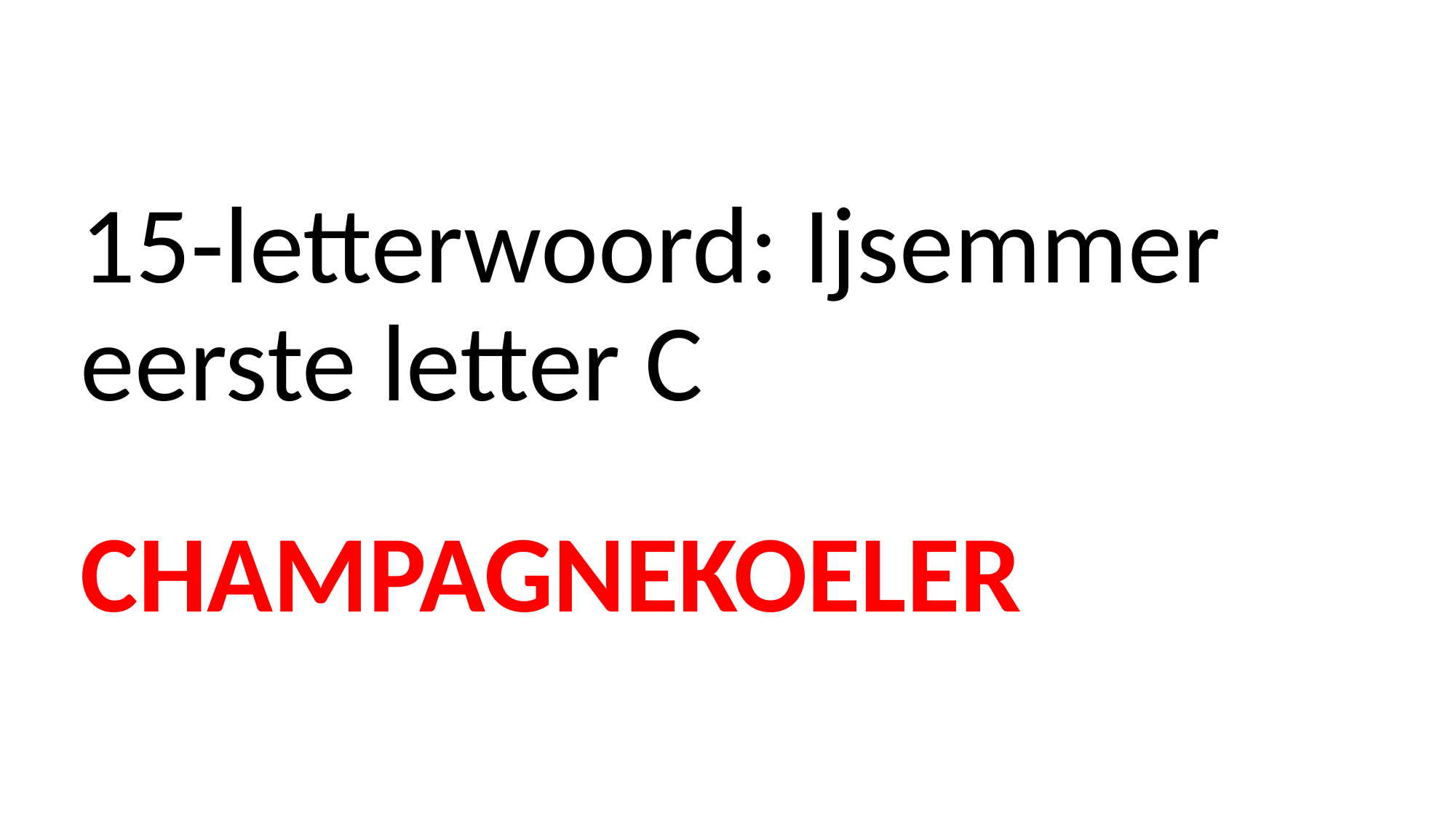

# 15-letterwoord: Ijsemmer eerste letter C
CHAMPAGNEKOELER